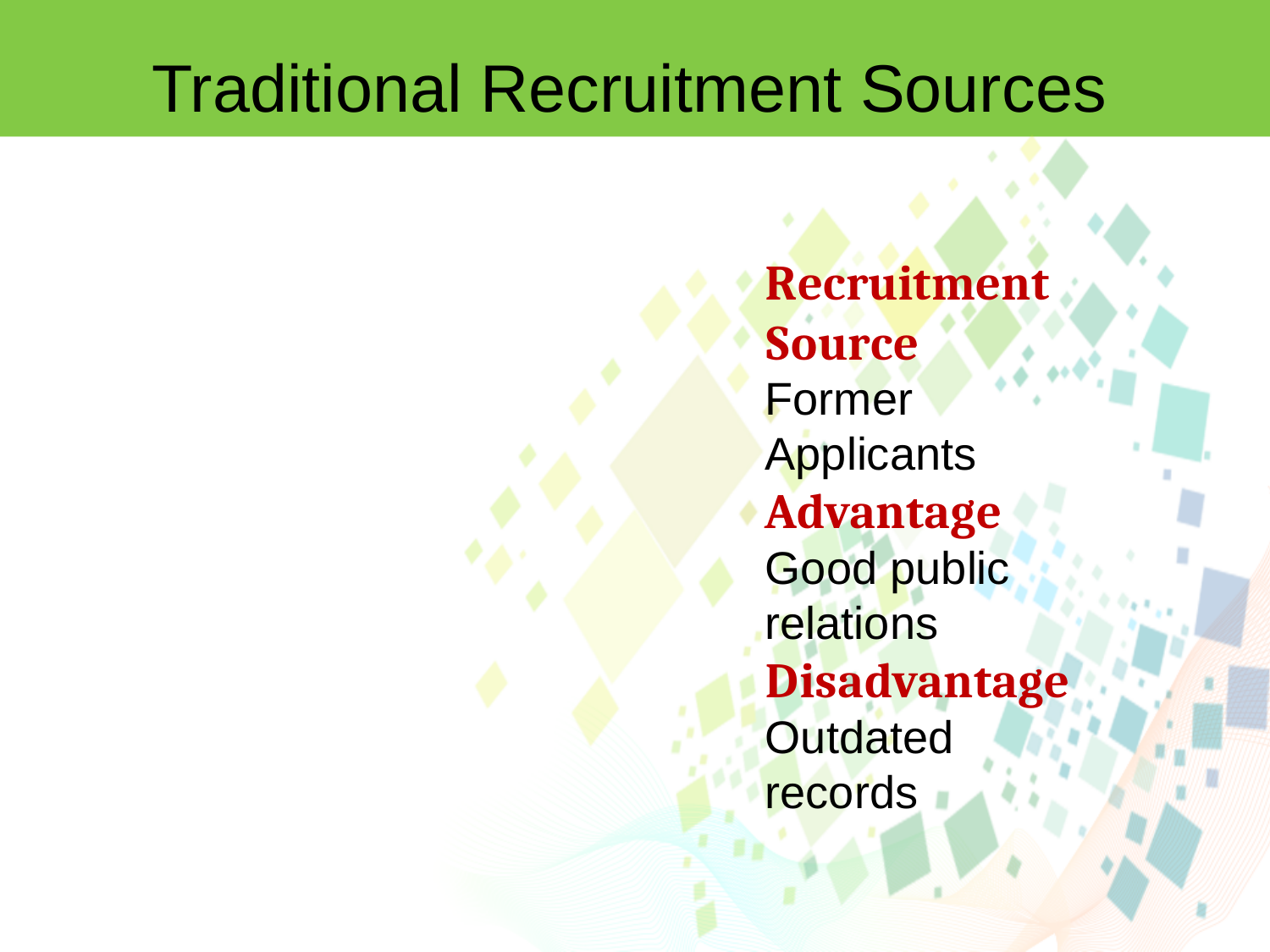

Traditional Recruitment Sources
Recruitment Source
Former Applicants
Advantage
Good public relations
Disadvantage
Outdated records